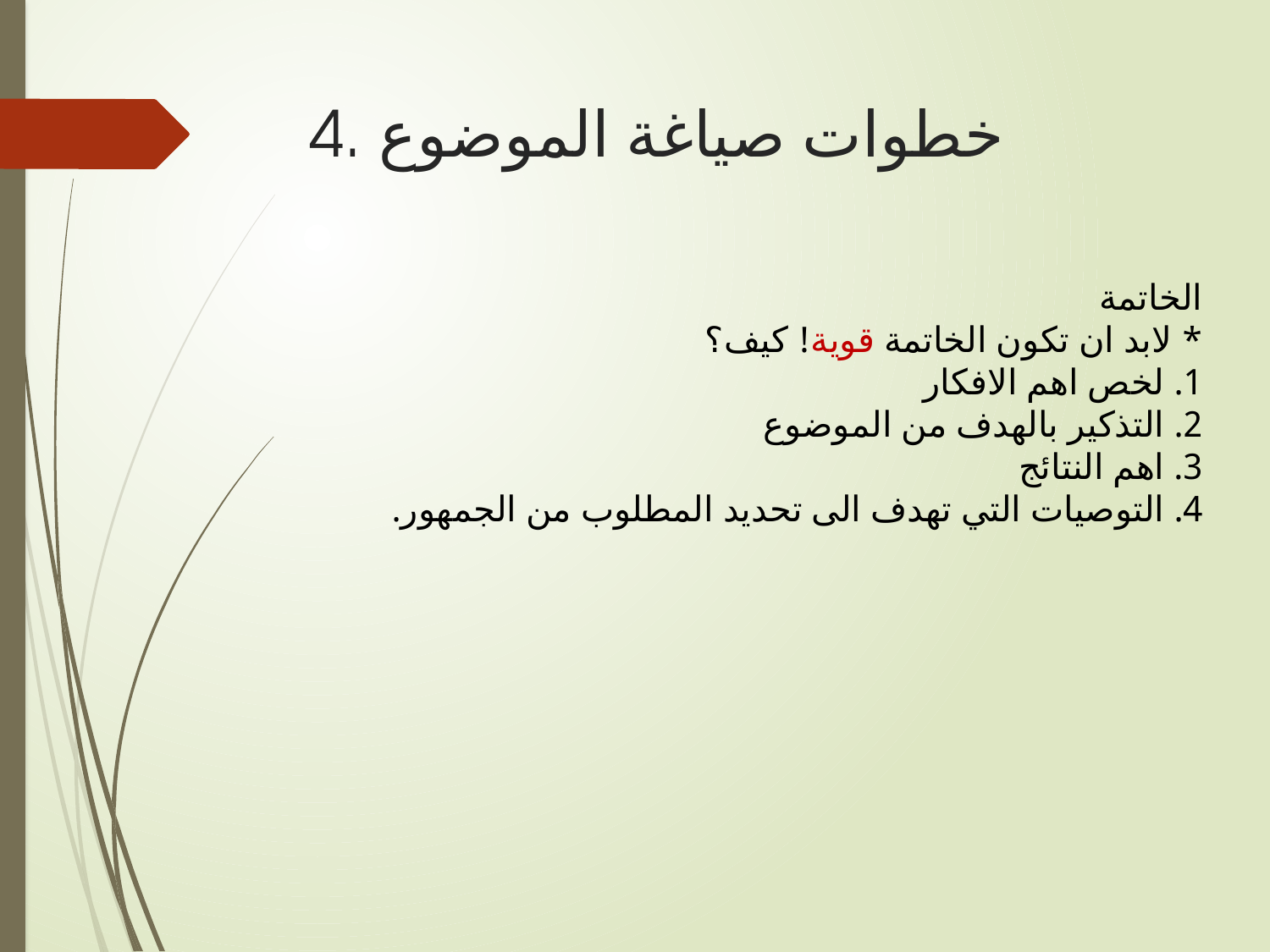

# 4. خطوات صياغة الموضوع
الخاتمة
* لابد ان تكون الخاتمة قوية! كيف؟
1. لخص اهم الافكار
2. التذكير بالهدف من الموضوع
3. اهم النتائج
4. التوصيات التي تهدف الى تحديد المطلوب من الجمهور.